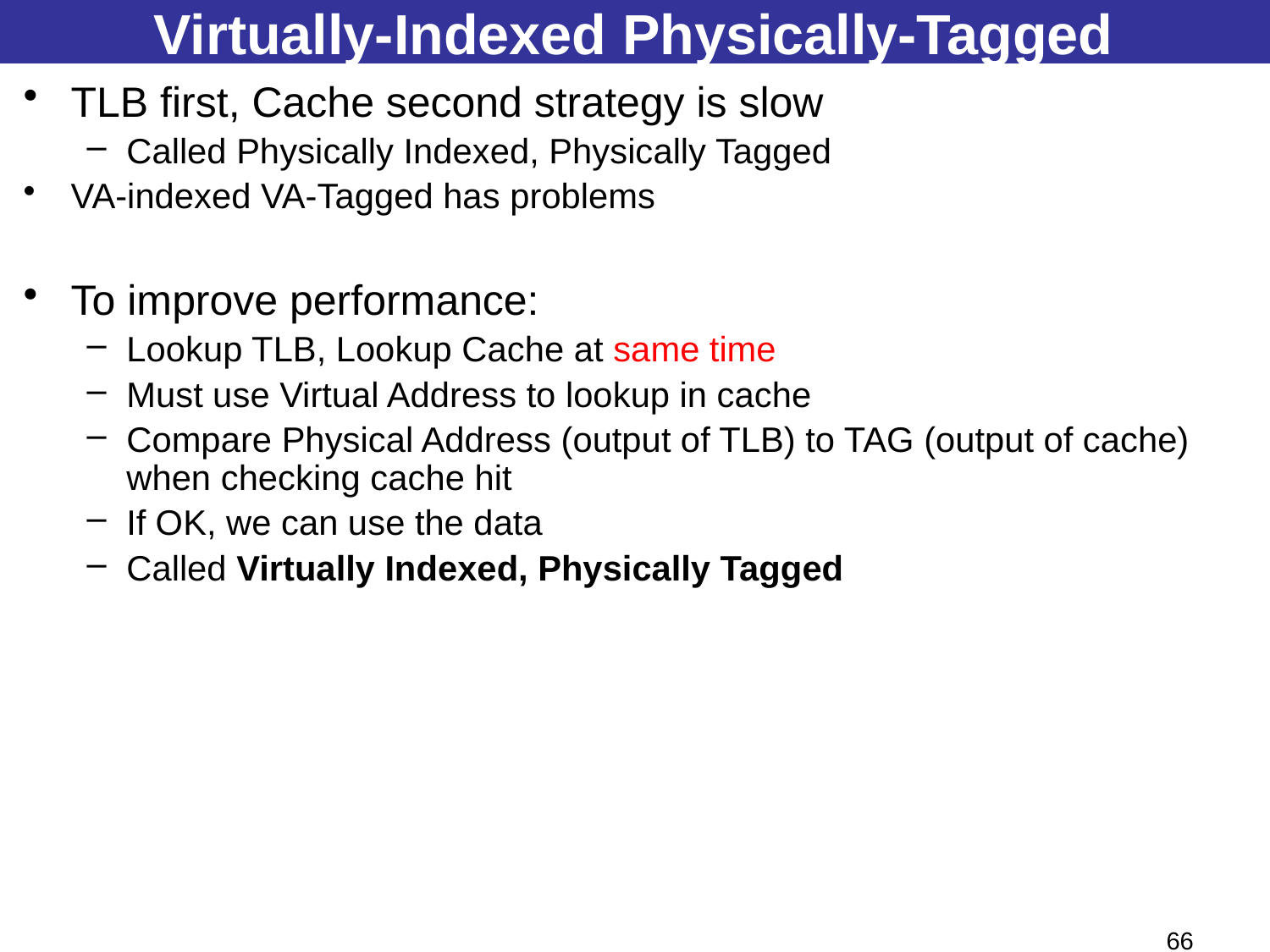

# Virtually-Indexed Physically-Tagged
TLB first, Cache second strategy is slow
Called Physically Indexed, Physically Tagged
VA-indexed VA-Tagged has problems

To improve performance:
Lookup TLB, Lookup Cache at same time
Must use Virtual Address to lookup in cache
Compare Physical Address (output of TLB) to TAG (output of cache) when checking cache hit
If OK, we can use the data
Called Virtually Indexed, Physically Tagged

66